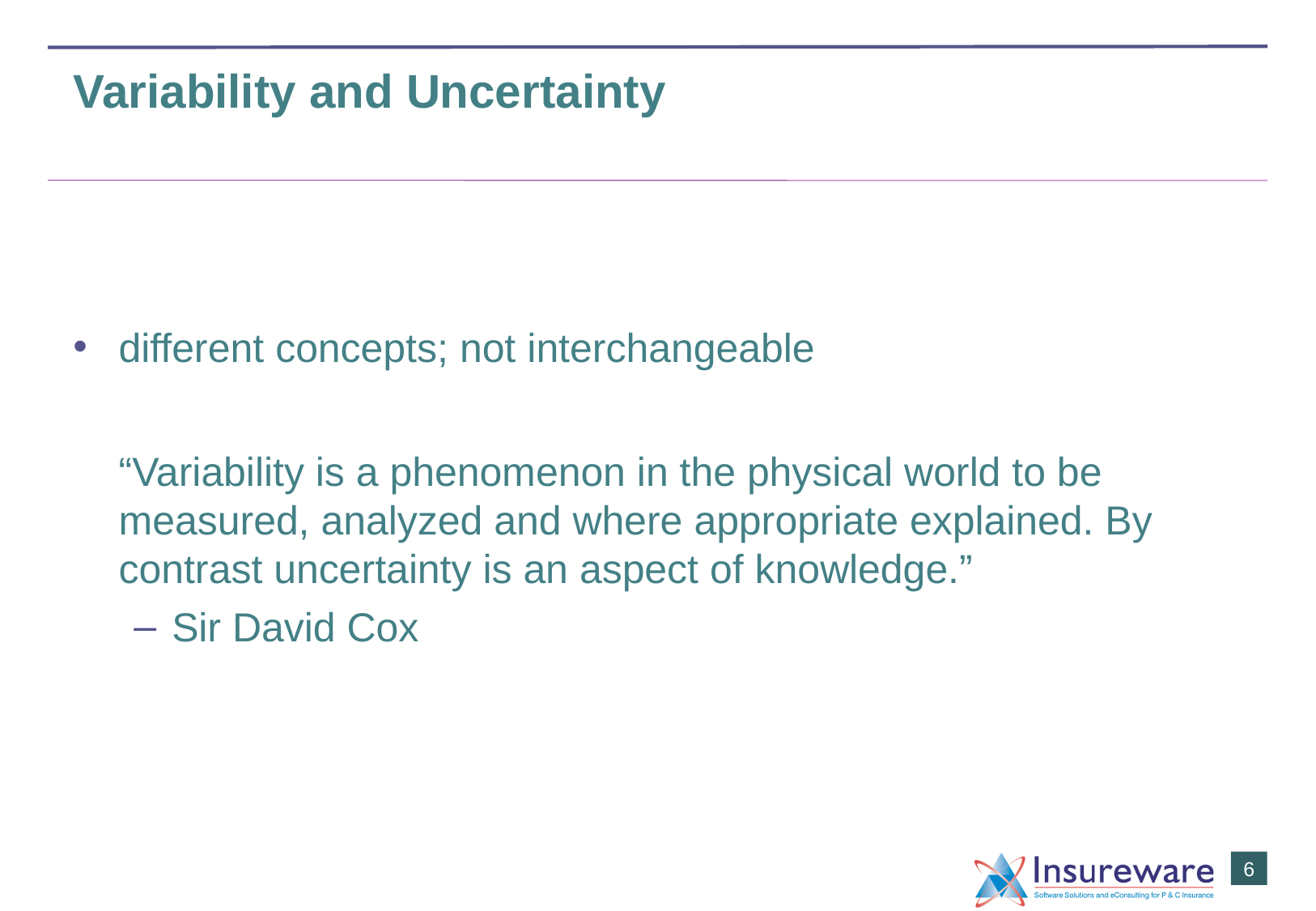

# Variability and Uncertainty
different concepts; not interchangeable

	“Variability is a phenomenon in the physical world to be measured, analyzed and where appropriate explained. By contrast uncertainty is an aspect of knowledge.”
Sir David Cox
6